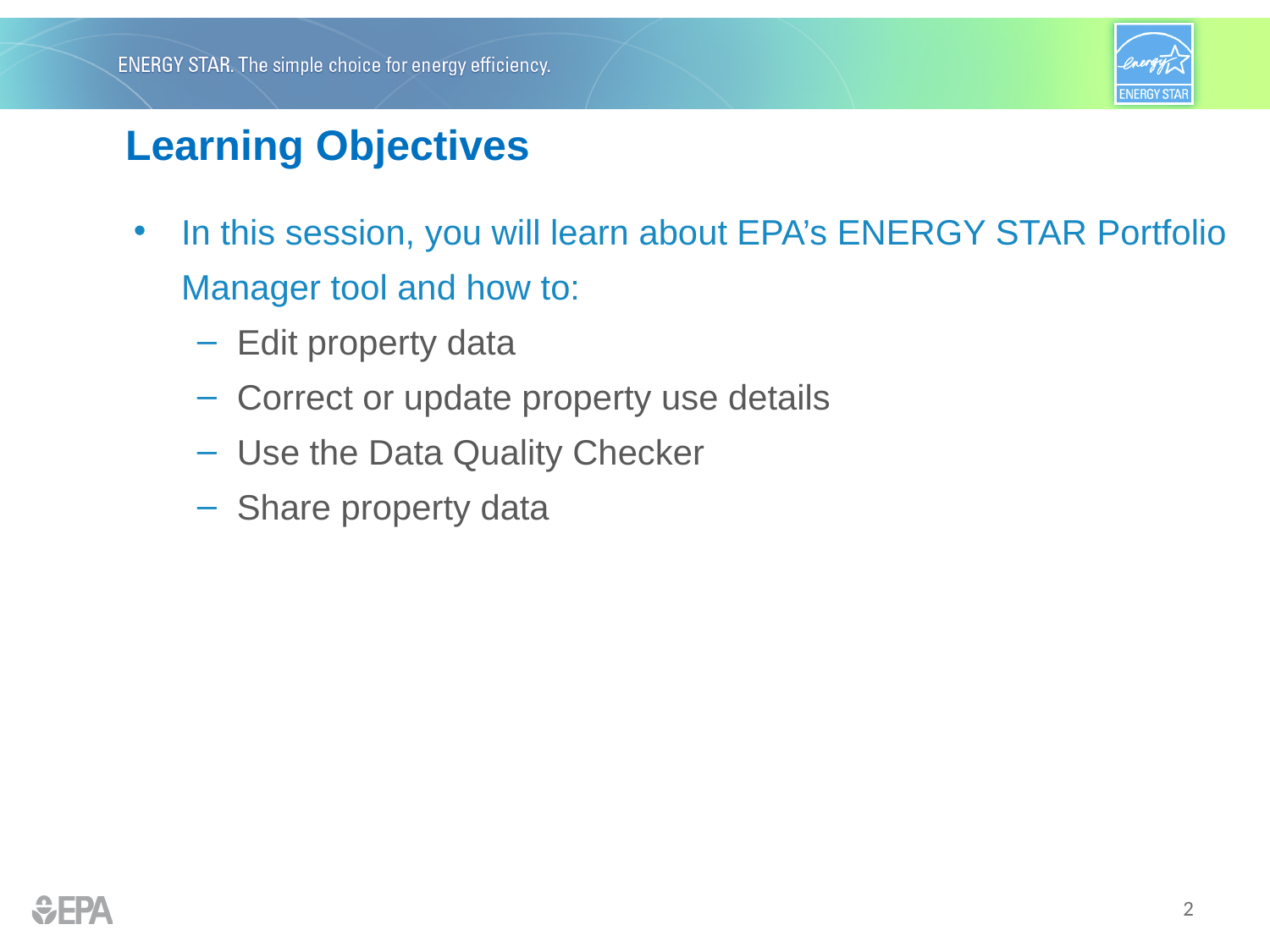

# Learning Objectives
In this session, you will learn about EPA’s ENERGY STAR Portfolio Manager tool and how to:
Edit property data
Correct or update property use details
Use the Data Quality Checker
Share property data
2